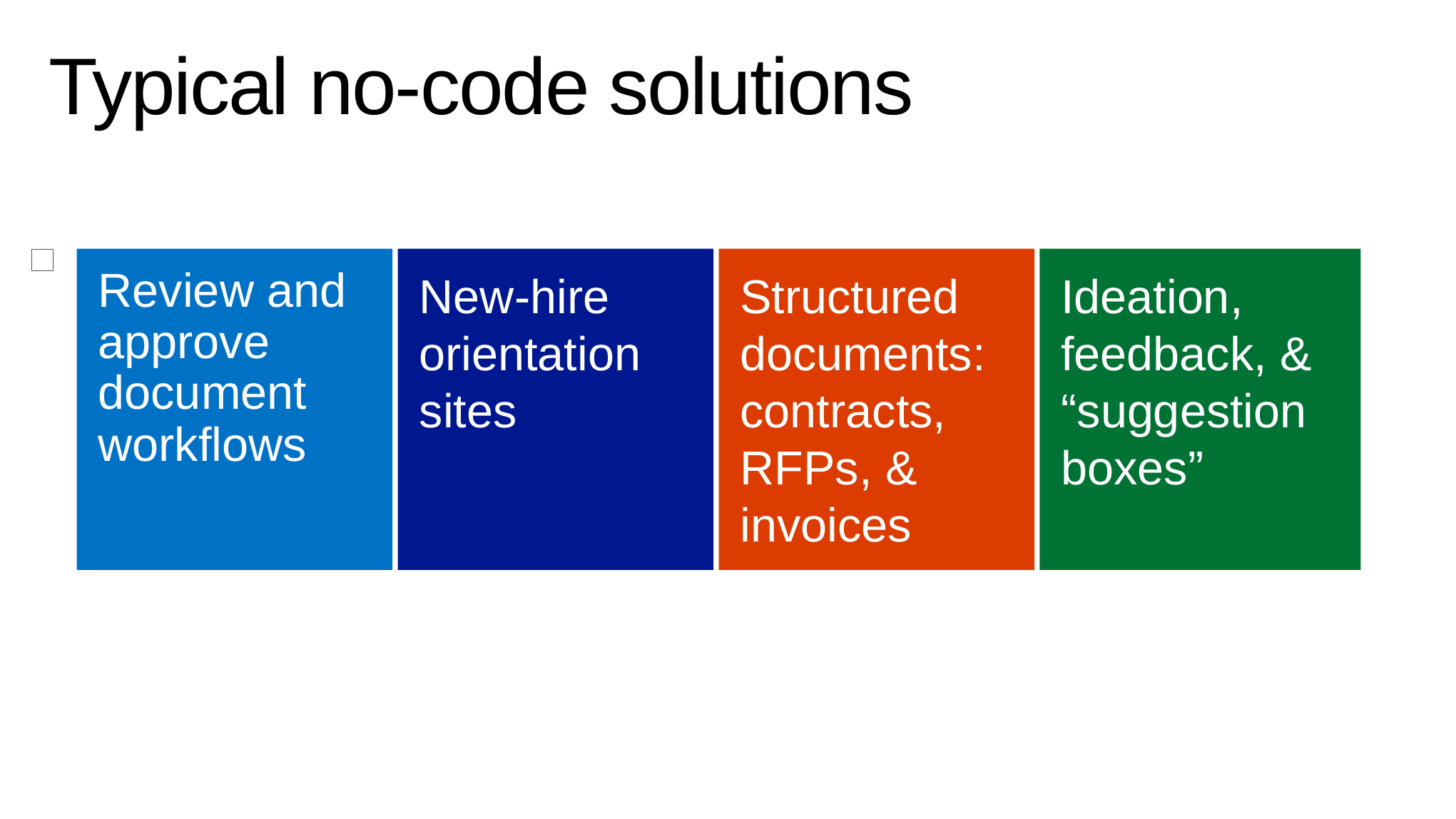

# Typical no-code solutions

Review and approve document workflows
New-hire orientation sites
Structured documents: contracts, RFPs, & invoices
Ideation, feedback, & “suggestion boxes”